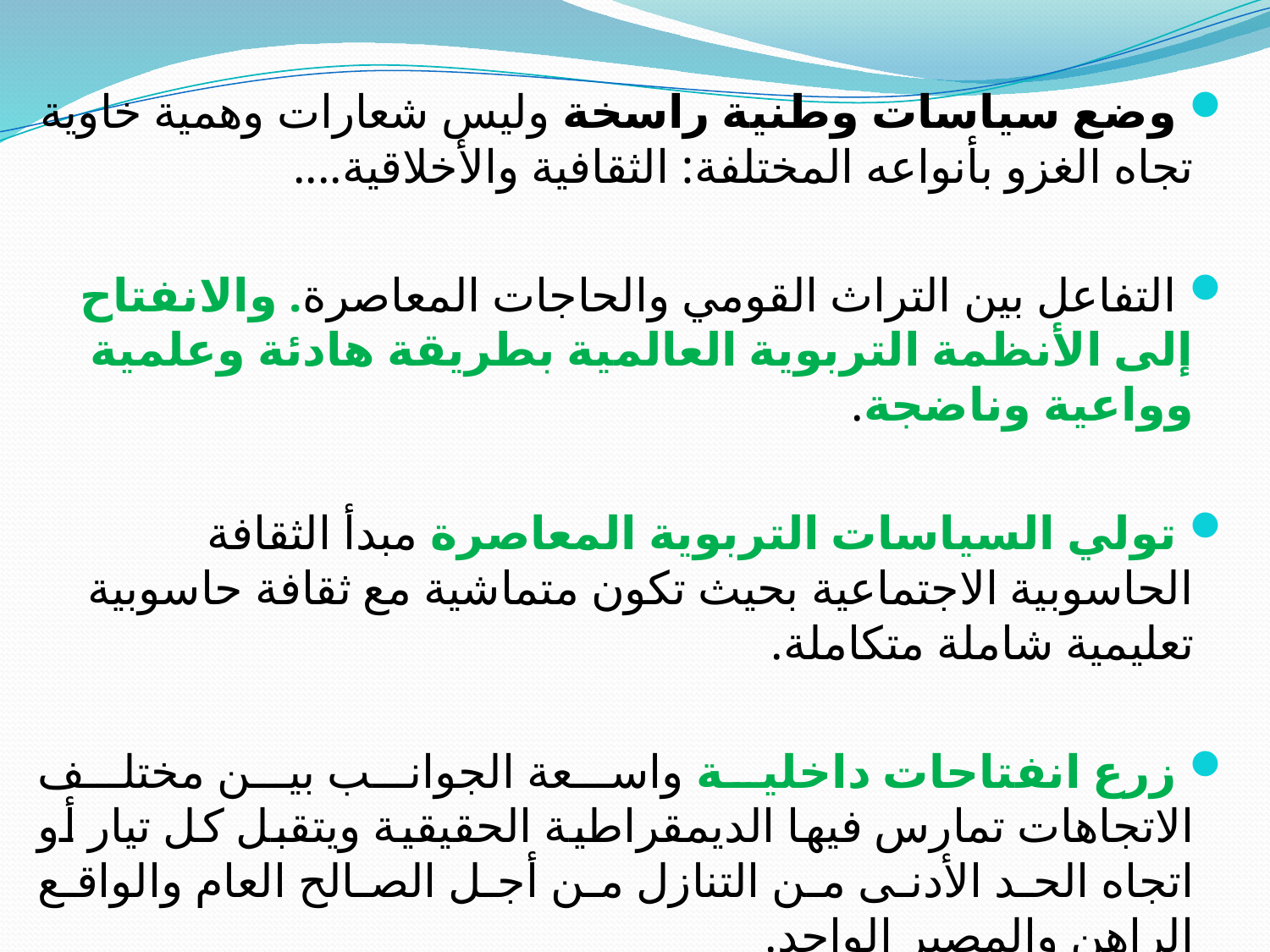

وضع سياسات وطنية راسخة وليس شعارات وهمية خاوية تجاه الغزو بأنواعه المختلفة: الثقافية والأخلاقية....

 التفاعل بين التراث القومي والحاجات المعاصرة. والانفتاح إلى الأنظمة التربوية العالمية بطريقة هادئة وعلمية وواعية وناضجة.

 تولي السياسات التربوية المعاصرة مبدأ الثقافة الحاسوبية الاجتماعية بحيث تكون متماشية مع ثقافة حاسوبية تعليمية شاملة متكاملة.

 زرع انفتاحات داخلية واسعة الجوانب بين مختلف الاتجاهات تمارس فيها الديمقراطية الحقيقية ويتقبل كل تيار أو اتجاه الحد الأدنى من التنازل من أجل الصالح العام والواقع الراهن والمصير الواحد.